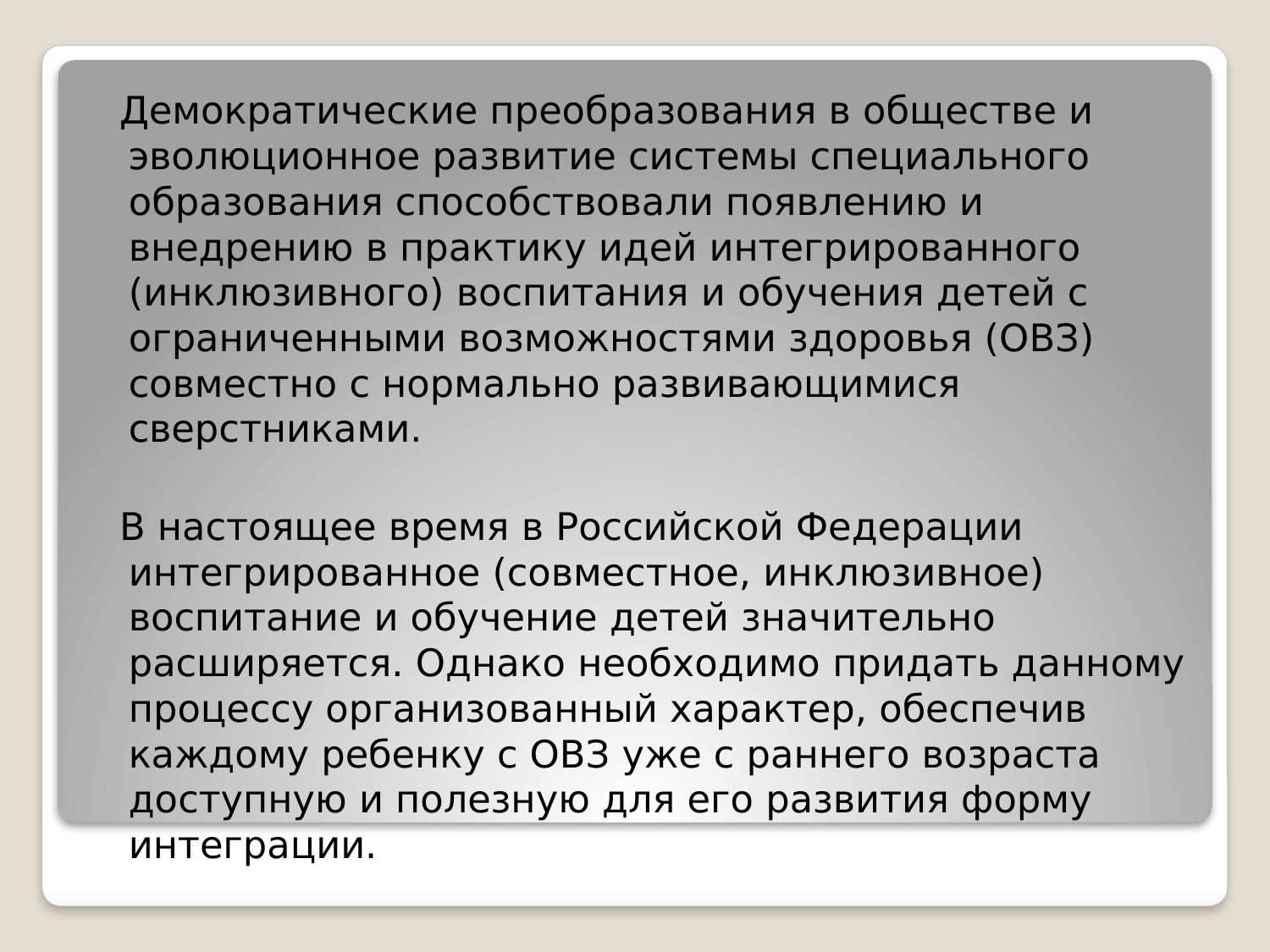

Демократические преобразования в обществе и эволюционное развитие системы специального образования способствовали появлению и внедрению в практику идей интегрированного (инклюзивного) воспитания и обучения детей с ограниченными возможностями здоровья (ОВЗ) совместно с нормально развивающимися сверстниками.

  В настоящее время в Российской Федерации интегрированное (совместное, инклюзивное) воспитание и обучение детей значительно расширяется. Однако необходимо придать данному процессу организованный характер, обеспечив каждому ребенку с ОВЗ уже с раннего возраста доступную и полезную для его развития форму интеграции.